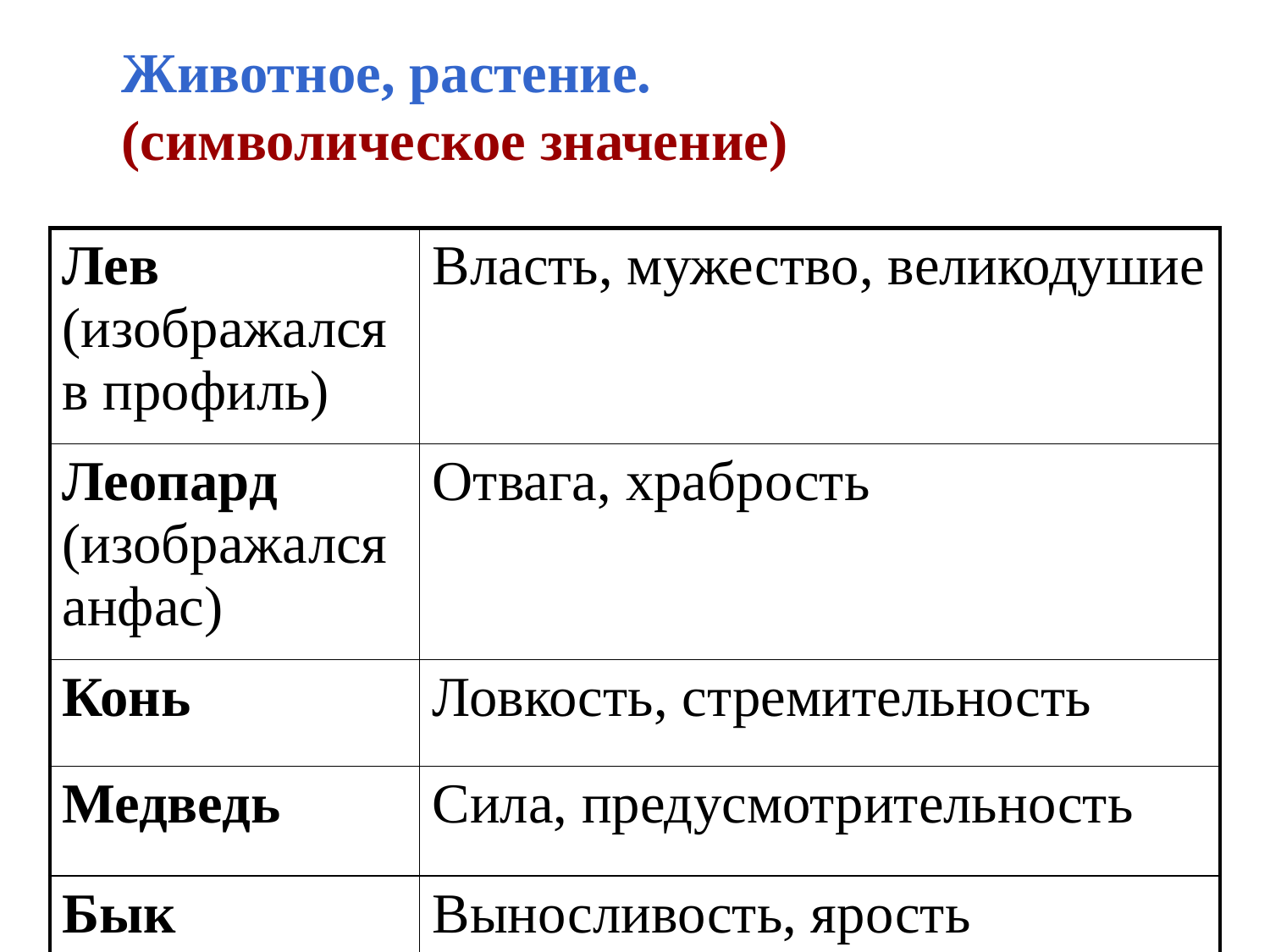

Животное, растение.
(символическое значение)
| Лев (изображался в профиль) | Власть, мужество, великодушие |
| --- | --- |
| Леопард (изображался анфас) | Отвага, храбрость |
| Конь | Ловкость, стремительность |
| Медведь | Сила, предусмотрительность |
| Бык | Выносливость, ярость |